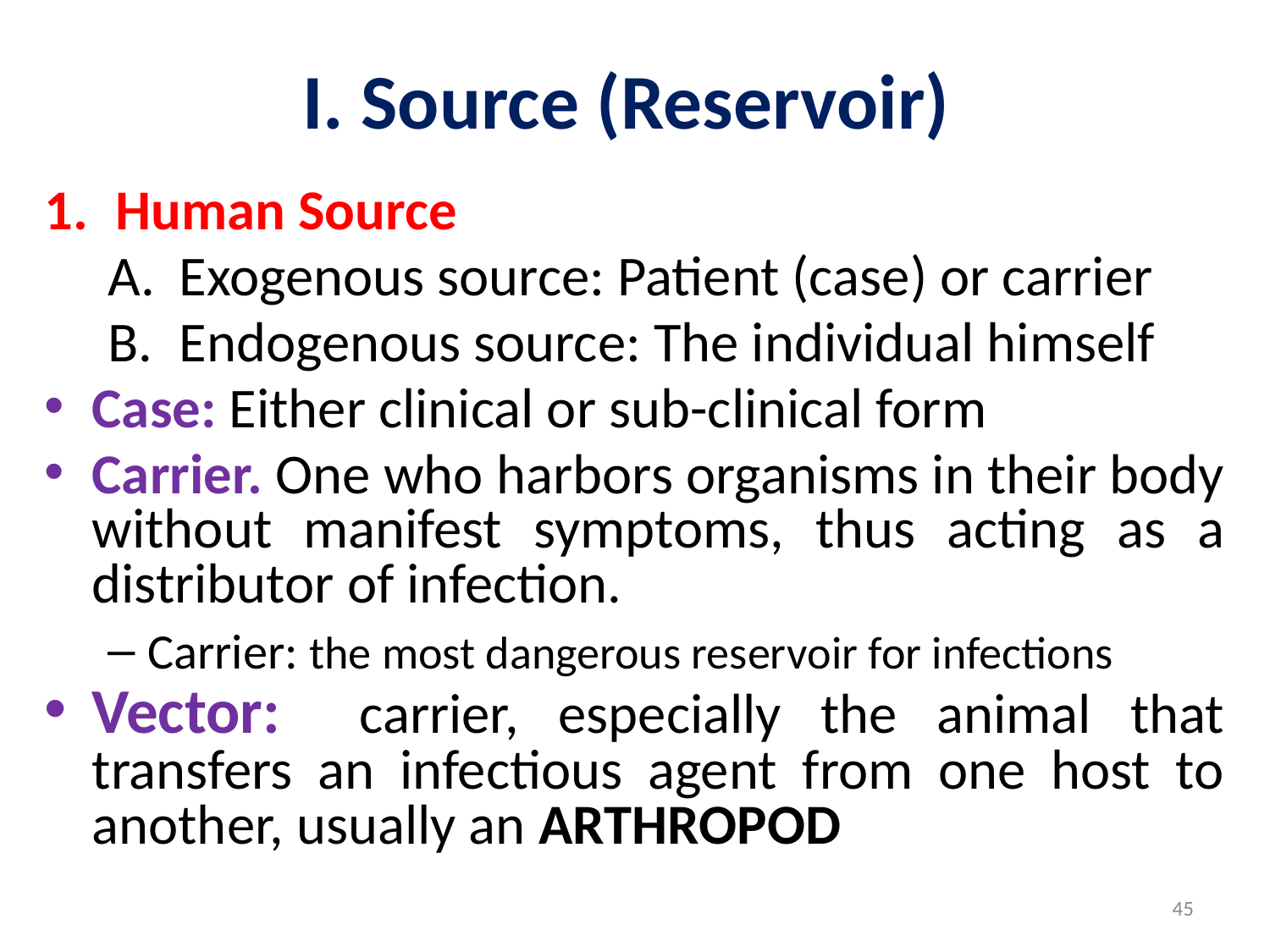

# I. Source (Reservoir)
Human Source
Exogenous source: Patient (case) or carrier
Endogenous source: The individual himself
Case: Either clinical or sub-clinical form
Carrier. One who harbors organisms in their body without manifest symptoms, thus acting as a distributor of infection.
Carrier: the most dangerous reservoir for infections
Vector:  carrier, especially the animal that transfers an infectious agent from one host to another, usually an ARTHROPOD

45